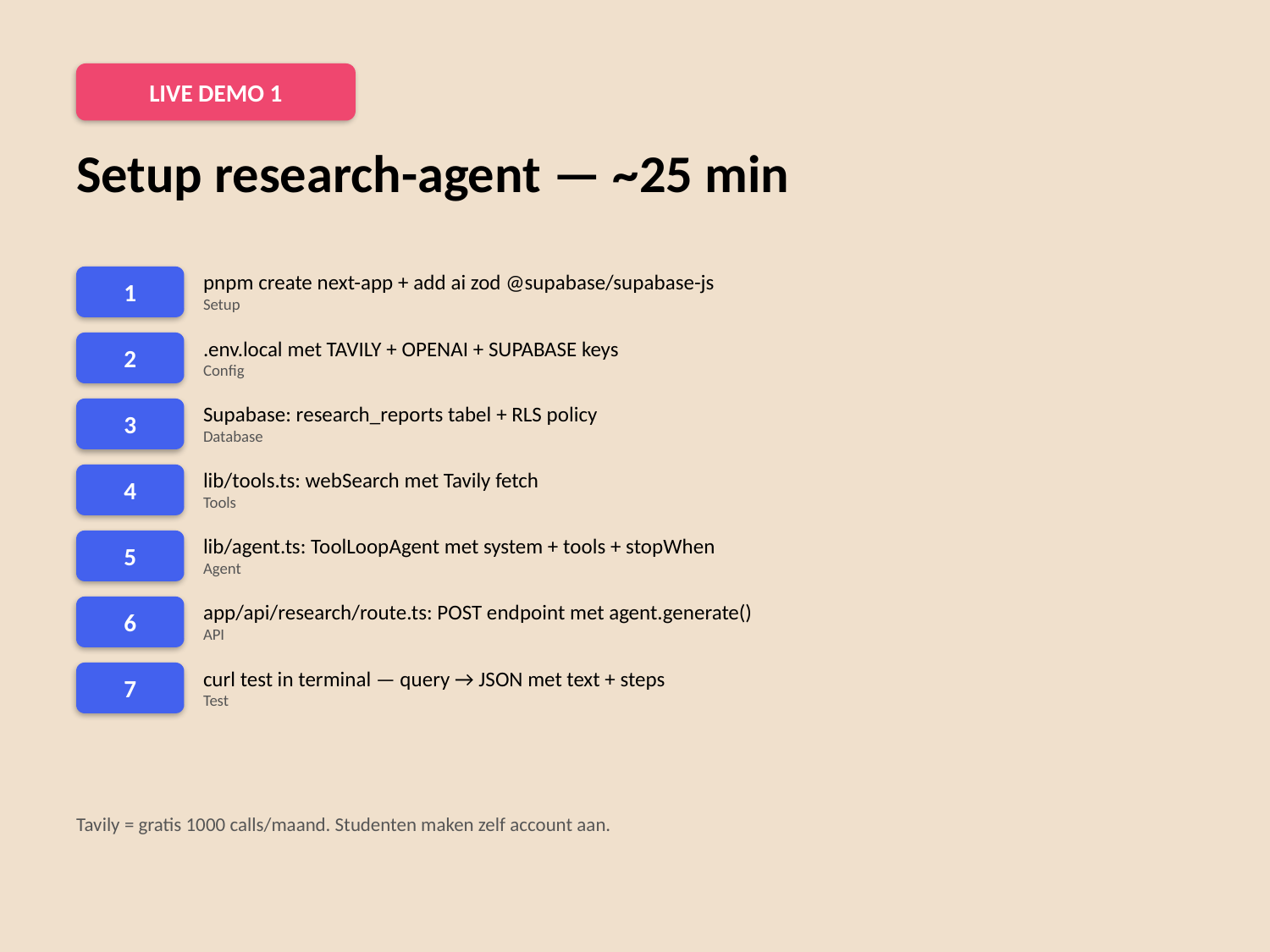

LIVE DEMO 1
Setup research-agent — ~25 min

1
pnpm create next-app + add ai zod @supabase/supabase-js
Setup

2
.env.local met TAVILY + OPENAI + SUPABASE keys
Config

3
Supabase: research_reports tabel + RLS policy
Database

4
lib/tools.ts: webSearch met Tavily fetch
Tools

5
lib/agent.ts: ToolLoopAgent met system + tools + stopWhen
Agent

6
app/api/research/route.ts: POST endpoint met agent.generate()
API

7
curl test in terminal — query → JSON met text + steps
Test
Tavily = gratis 1000 calls/maand. Studenten maken zelf account aan.